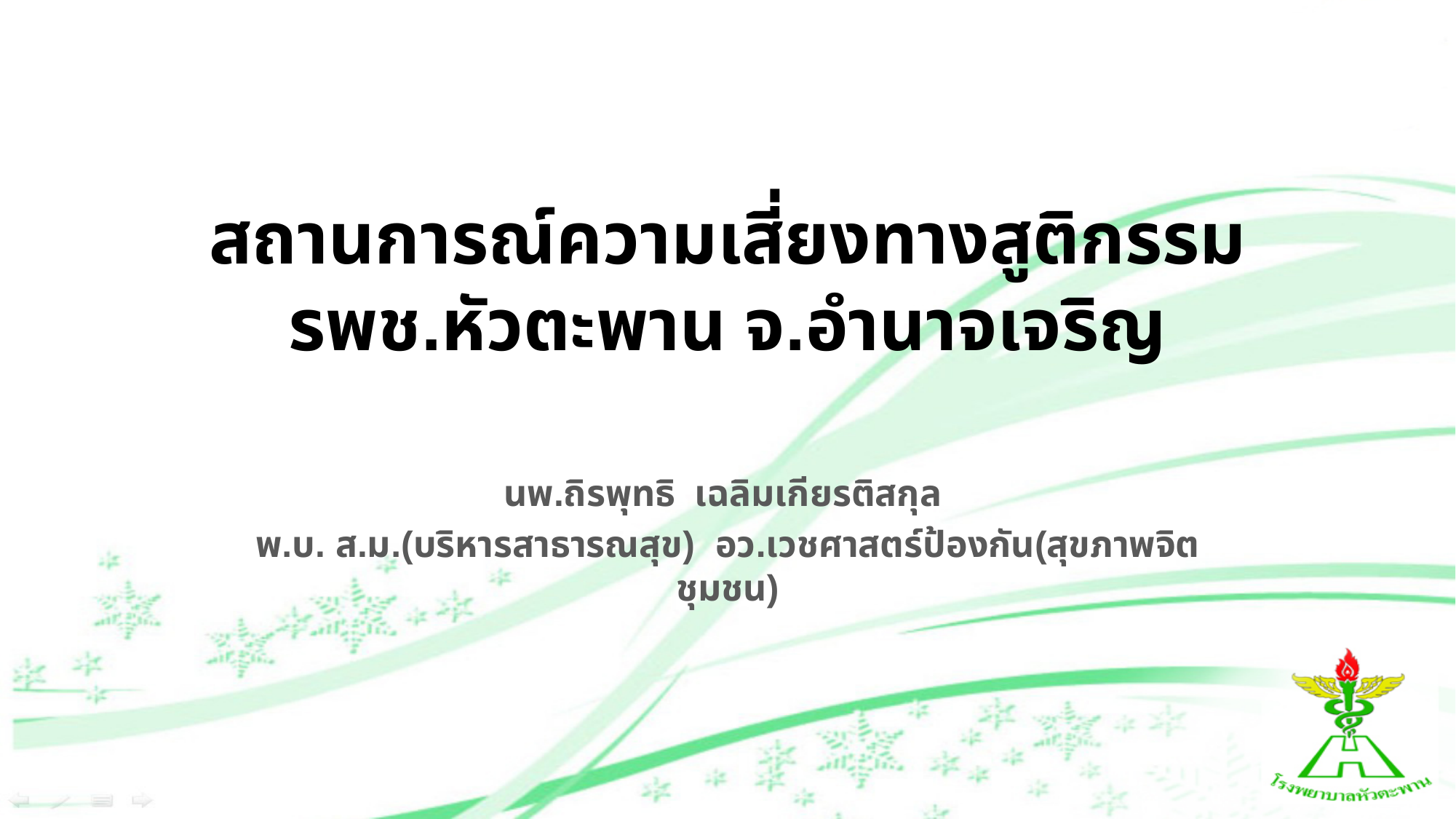

# สถานการณ์ความเสี่ยงทางสูติกรรม รพช.หัวตะพาน จ.อำนาจเจริญ
นพ.ถิรพุทธิ  เฉลิมเกียรติสกุล
พ.บ. ส.ม.(บริหารสาธารณสุข)  อว.เวชศาสตร์ป้องกัน(สุขภาพจิตชุมชน)